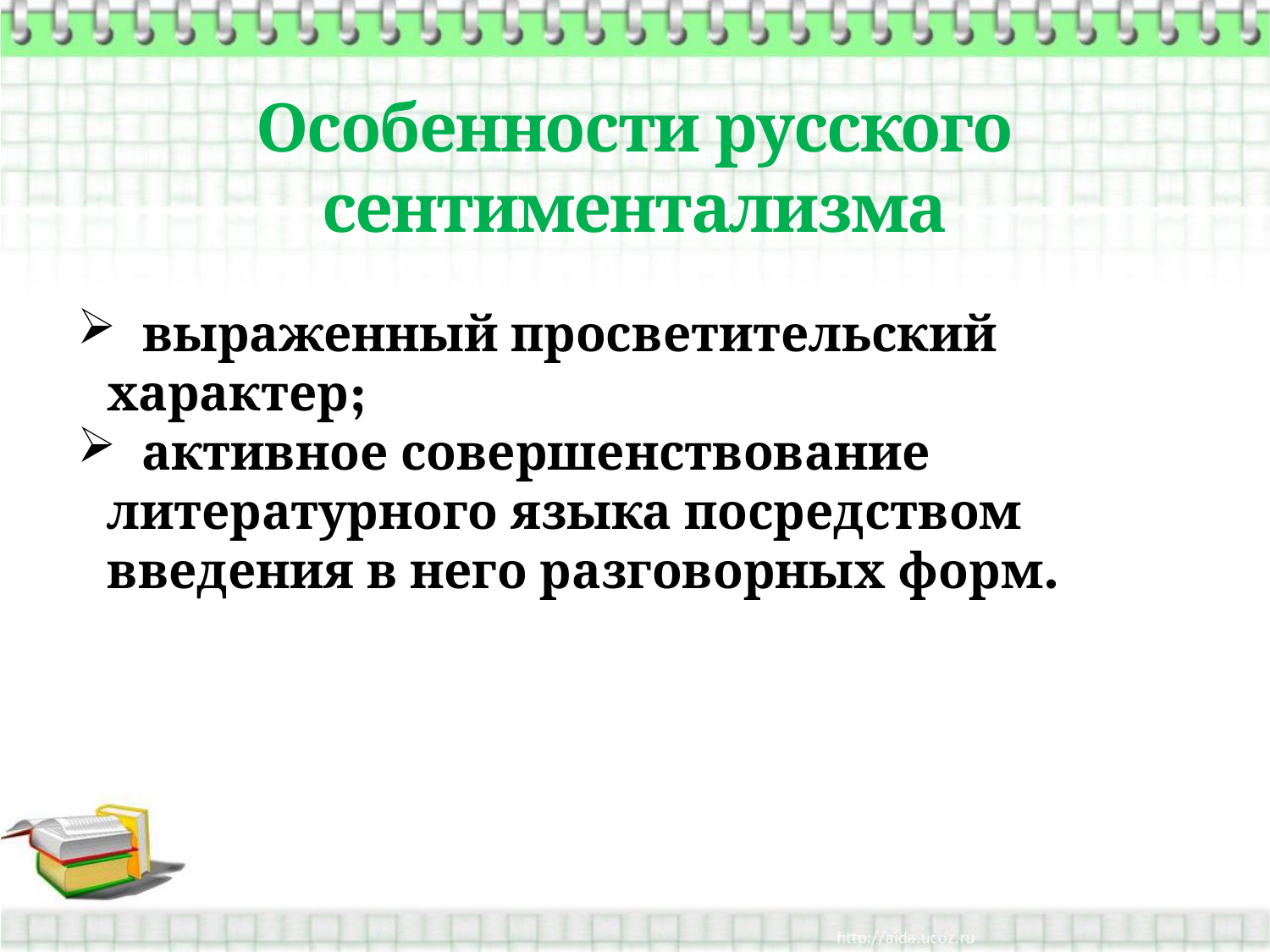

# Особенности русского сентиментализма
  выраженный просветительский характер;
  активное совершенствование литературного языка посредством введения в него разговорных форм.